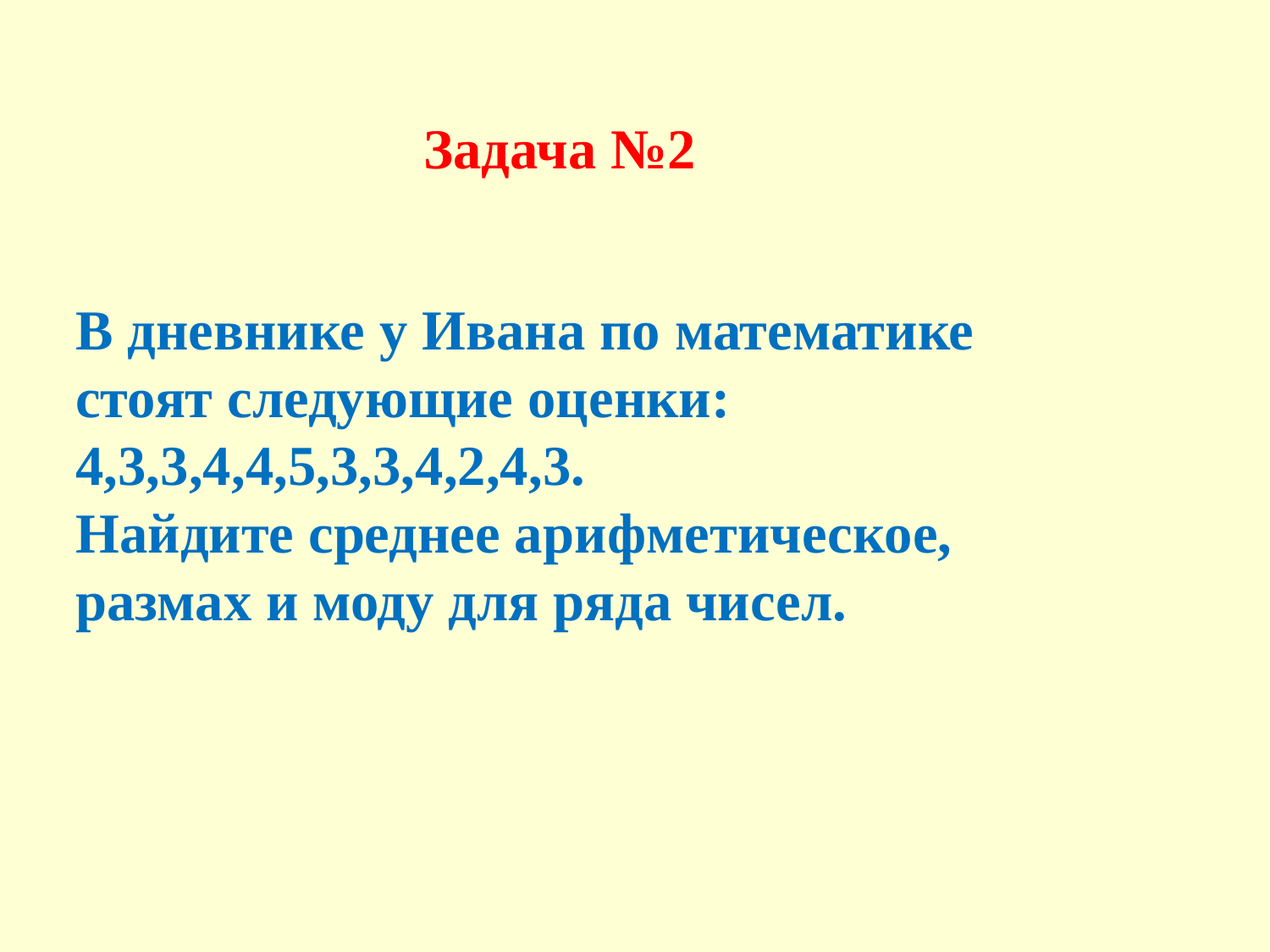

Задача №2
В дневнике у Ивана по математике
стоят следующие оценки:
4,3,3,4,4,5,3,3,4,2,4,3.
Найдите среднее арифметическое,
размах и моду для ряда чисел.